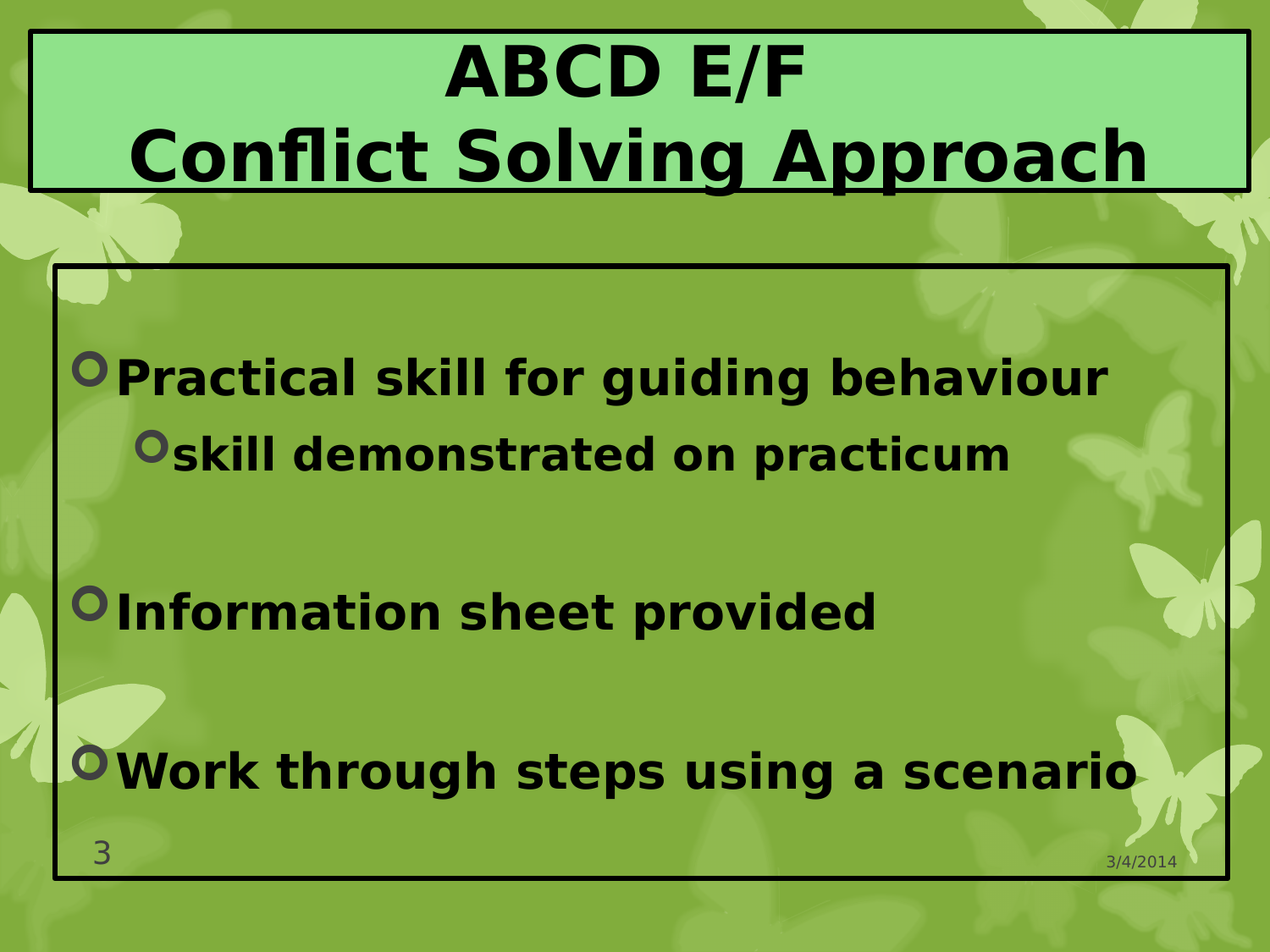

# ABCD E/F Conflict Solving Approach
Practical skill for guiding behaviour
skill demonstrated on practicum

Information sheet provided

Work through steps using a scenario
3
3/4/2014